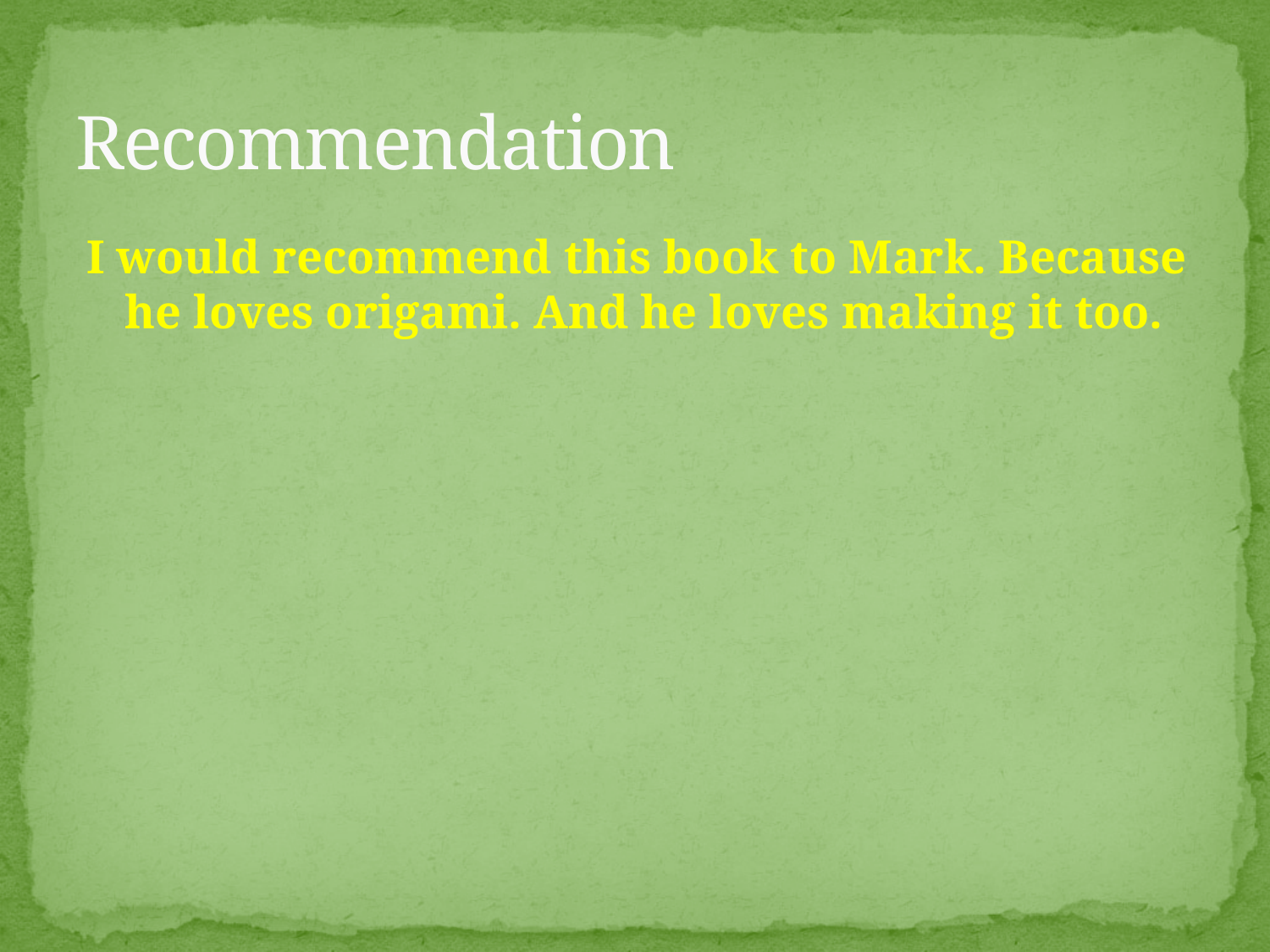

# Recommendation
I would recommend this book to Mark. Because he loves origami. And he loves making it too.